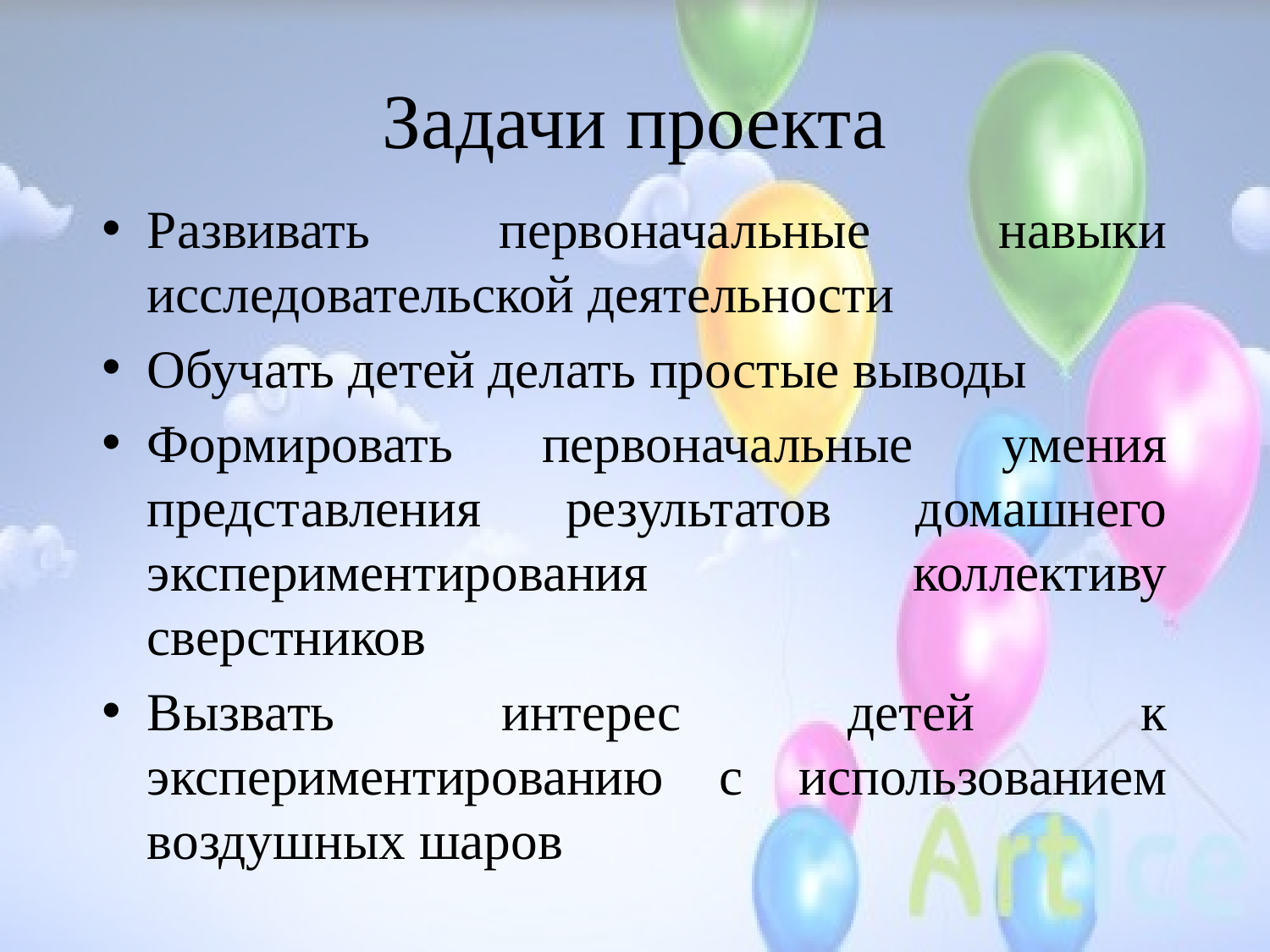

# Задачи проекта
Развивать первоначальные навыки исследовательской деятельности
Обучать детей делать простые выводы
Формировать первоначальные умения представления результатов домашнего экспериментирования коллективу сверстников
Вызвать интерес детей к экспериментированию с использованием воздушных шаров